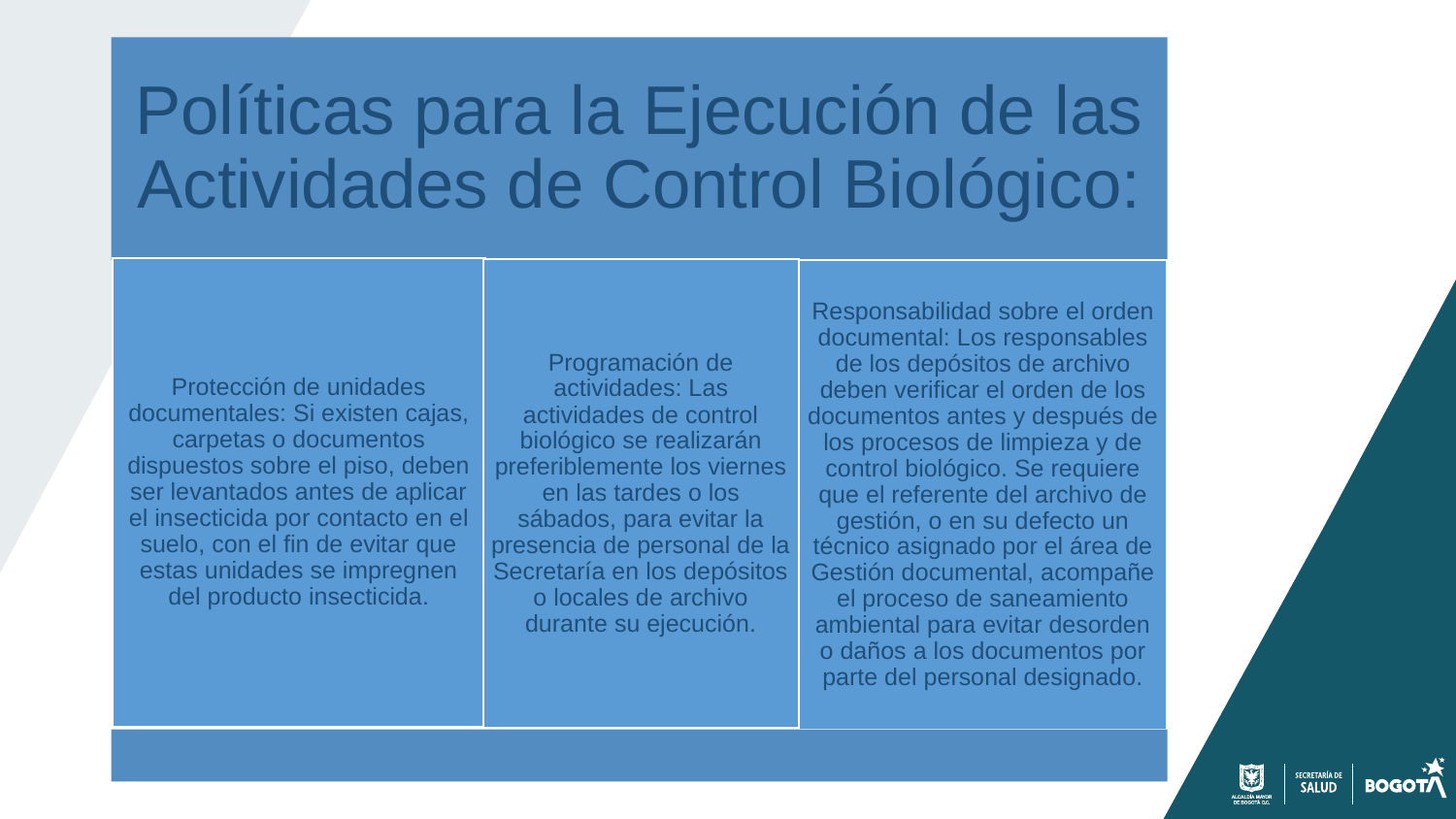

Políticas para la Ejecución de las Actividades de Control Biológico:
Protección de unidades documentales: Si existen cajas, carpetas o documentos dispuestos sobre el piso, deben ser levantados antes de aplicar el insecticida por contacto en el suelo, con el fin de evitar que estas unidades se impregnen del producto insecticida.
Programación de actividades: Las actividades de control biológico se realizarán preferiblemente los viernes en las tardes o los sábados, para evitar la presencia de personal de la Secretaría en los depósitos o locales de archivo durante su ejecución.
Responsabilidad sobre el orden documental: Los responsables de los depósitos de archivo deben verificar el orden de los documentos antes y después de los procesos de limpieza y de control biológico. Se requiere que el referente del archivo de gestión, o en su defecto un técnico asignado por el área de Gestión documental, acompañe el proceso de saneamiento ambiental para evitar desorden o daños a los documentos por parte del personal designado.